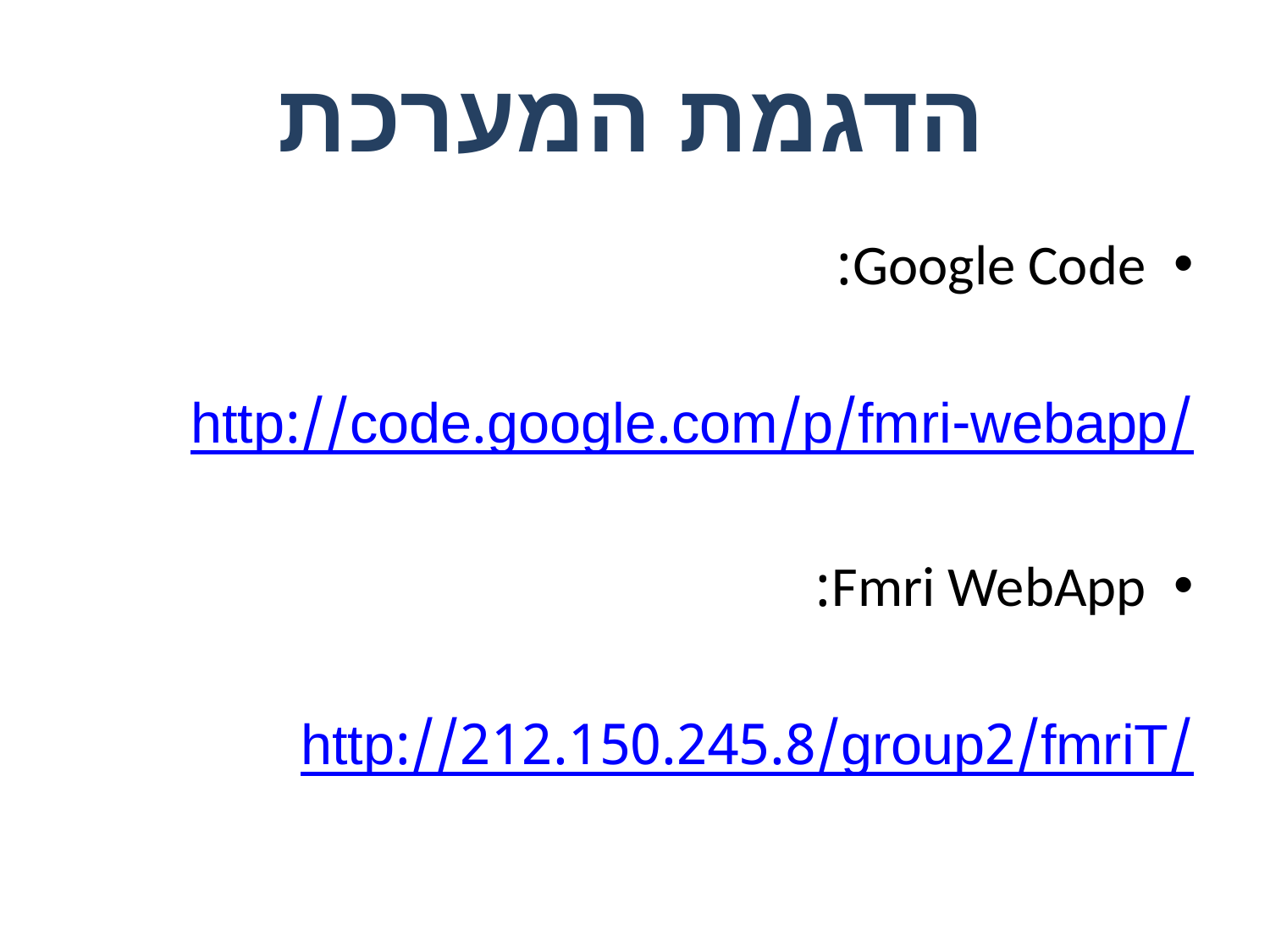

הדגמת המערכת
Google Code:

http://code.google.com/p/fmri-webapp/

Fmri WebApp:

http://212.150.245.8/group2/fmriT/